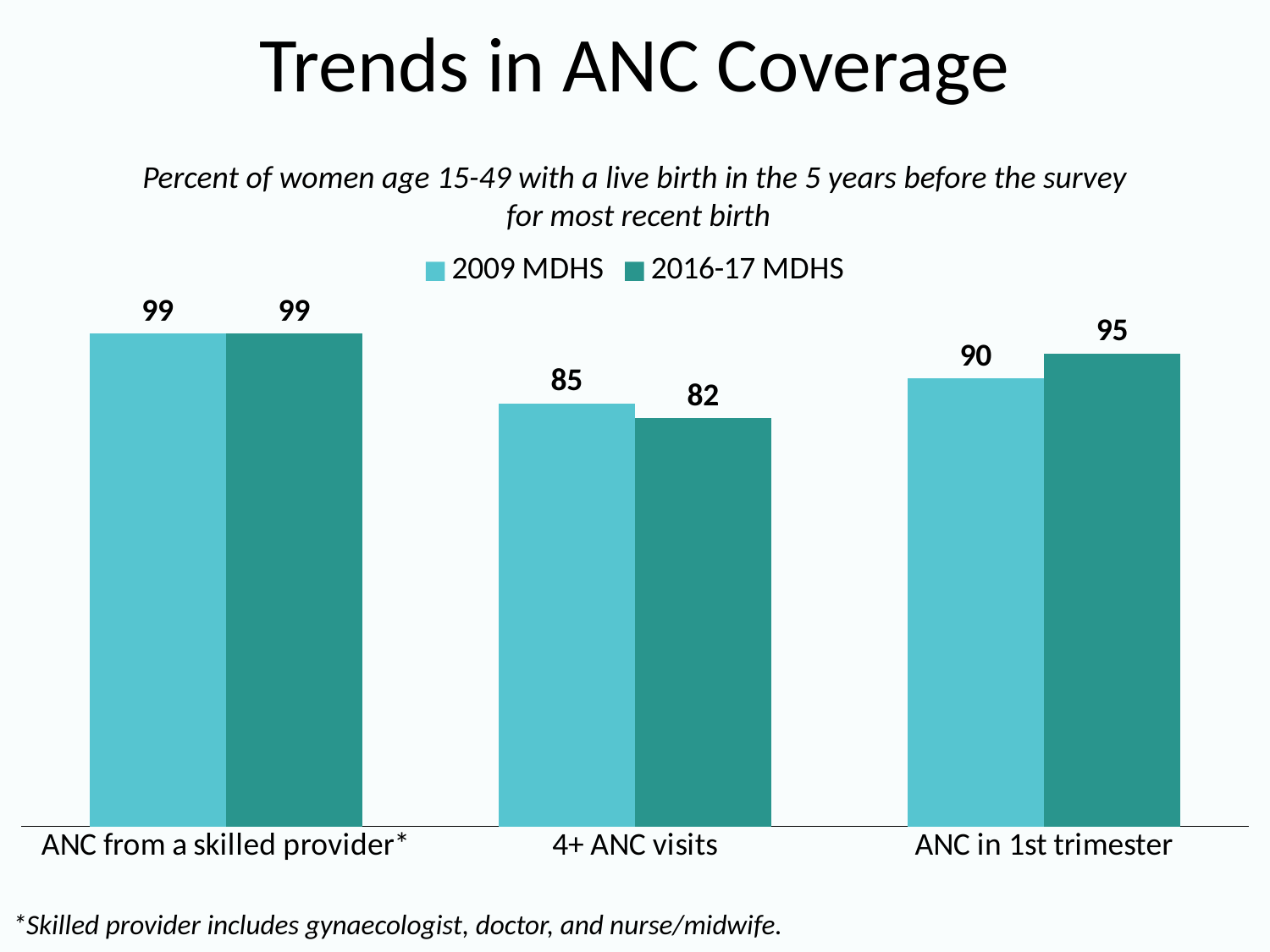

# Trends in ANC Coverage
Percent of women age 15-49 with a live birth in the 5 years before the survey
 for most recent birth

### Chart

| Category | 2009 MDHS | 2016-17 MDHS |
|---|---|---|
| ANC from a skilled provider* | 99.0 | 99.0 |
| 4+ ANC visits | 85.0 | 82.0 |
| ANC in 1st trimester | 90.0 | 95.0 |
*Skilled provider includes gynaecologist, doctor, and nurse/midwife.